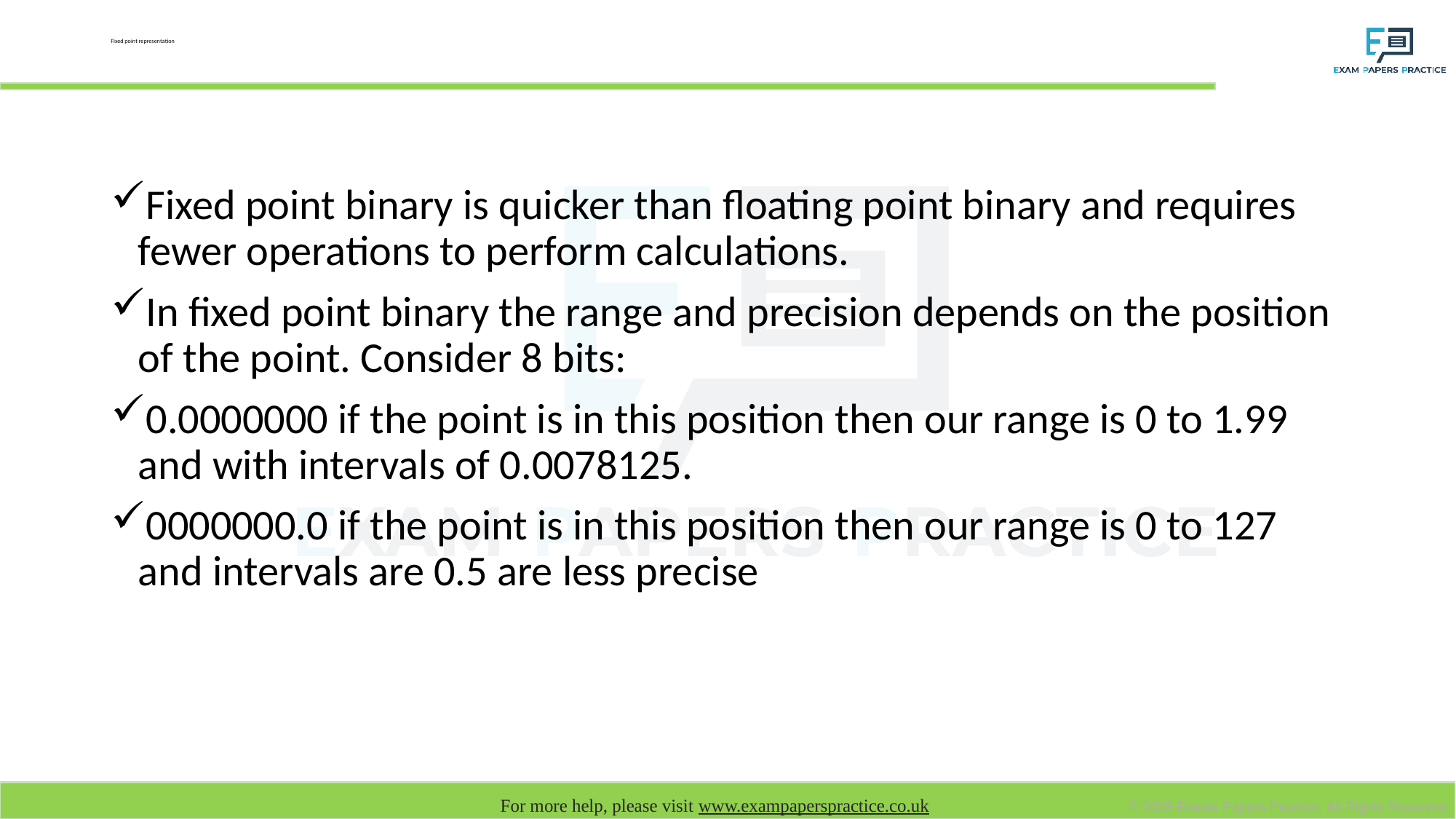

# Fixed point representation
Fixed point binary is quicker than floating point binary and requires fewer operations to perform calculations.
In fixed point binary the range and precision depends on the position of the point. Consider 8 bits:
0.0000000 if the point is in this position then our range is 0 to 1.99 and with intervals of 0.0078125.
0000000.0 if the point is in this position then our range is 0 to 127 and intervals are 0.5 are less precise